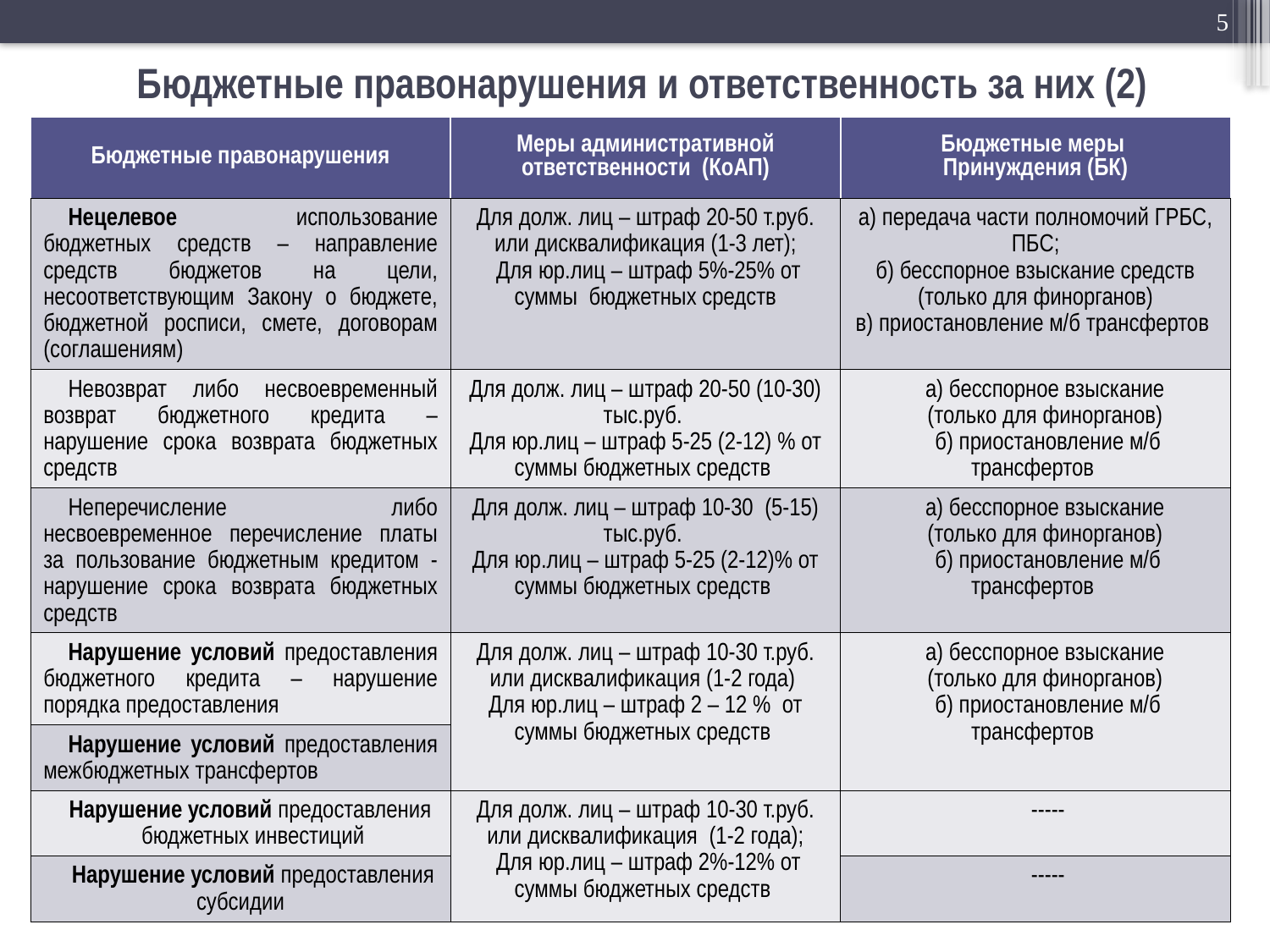

5
 Бюджетные правонарушения и ответственность за них (2)
| Бюджетные правонарушения | Меры административной ответственности (КоАП) | Бюджетные меры Принуждения (БК) |
| --- | --- | --- |
| Нецелевое использование бюджетных средств – направление средств бюджетов на цели, несоответствующим Закону о бюджете, бюджетной росписи, смете, договорам (соглашениям) | Для долж. лиц – штраф 20-50 т.руб. или дисквалификация (1-3 лет); Для юр.лиц – штраф 5%-25% от суммы бюджетных средств | а) передача части полномочий ГРБС, ПБС; б) бесспорное взыскание средств (только для финорганов) в) приостановление м/б трансфертов |
| Невозврат либо несвоевременный возврат бюджетного кредита – нарушение срока возврата бюджетных средств | Для долж. лиц – штраф 20-50 (10-30) тыс.руб. Для юр.лиц – штраф 5-25 (2-12) % от суммы бюджетных средств | а) бесспорное взыскание (только для финорганов) б) приостановление м/б трансфертов |
| Неперечисление либо несвоевременное перечисление платы за пользование бюджетным кредитом - нарушение срока возврата бюджетных средств | Для долж. лиц – штраф 10-30 (5-15) тыс.руб. Для юр.лиц – штраф 5-25 (2-12)% от суммы бюджетных средств | а) бесспорное взыскание (только для финорганов) б) приостановление м/б трансфертов |
| Нарушение условий предоставления бюджетного кредита – нарушение порядка предоставления | Для долж. лиц – штраф 10-30 т.руб. или дисквалификация (1-2 года) Для юр.лиц – штраф 2 – 12 % от суммы бюджетных средств | а) бесспорное взыскание (только для финорганов) б) приостановление м/б трансфертов |
| Нарушение условий предоставления межбюджетных трансфертов |  |  |
| Нарушение условий предоставления бюджетных инвестиций | Для долж. лиц – штраф 10-30 т.руб. или дисквалификация (1-2 года); Для юр.лиц – штраф 2%-12% от суммы бюджетных средств | ----- |
| Нарушение условий предоставления субсидии |  | ----- |